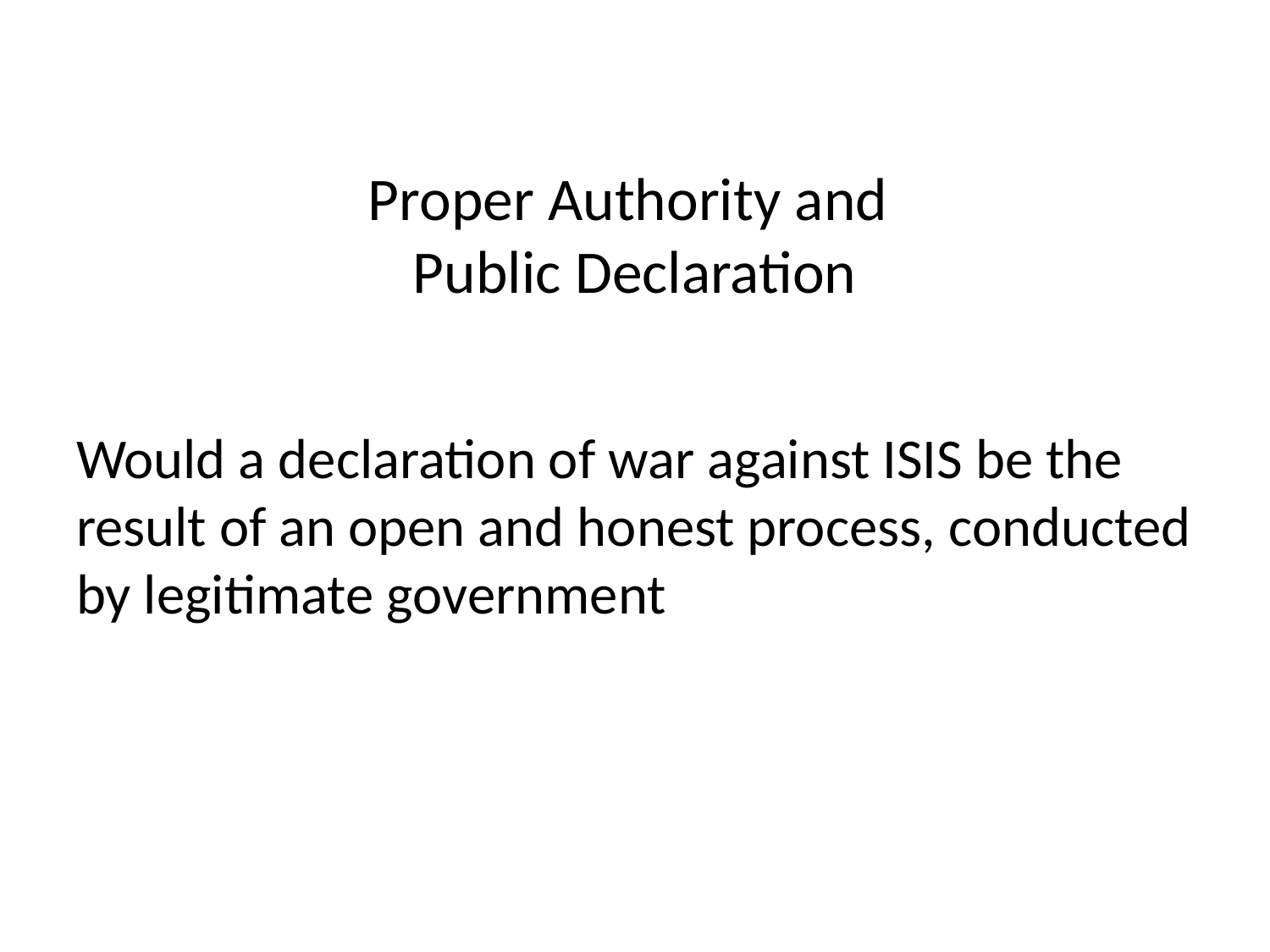

# Proper Authority and Public Declaration
Would a declaration of war against ISIS be the result of an open and honest process, conducted by legitimate government